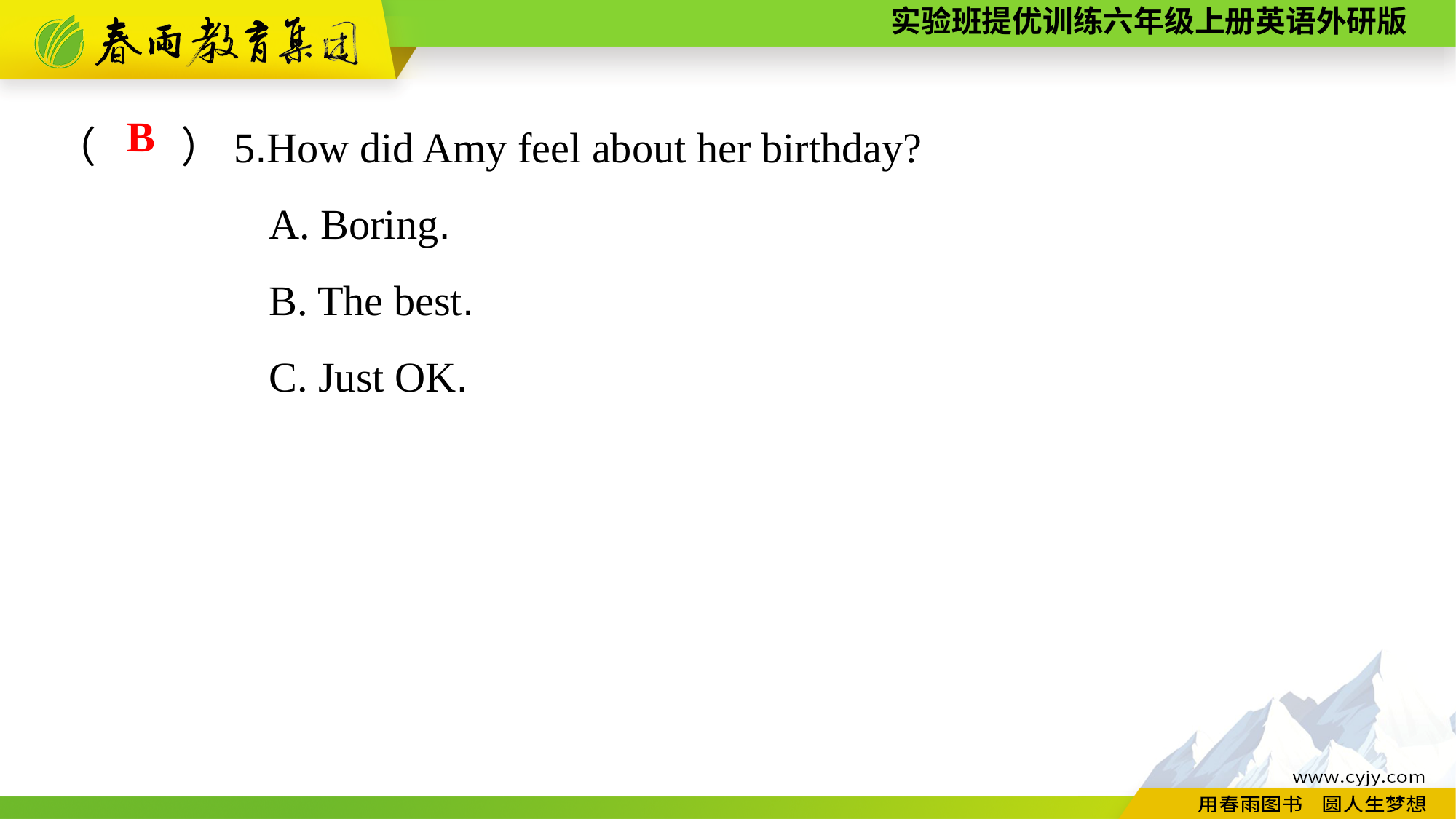

（　　）5.How did Amy feel about her birthday?
A. Boring.
B. The best.
C. Just OK.
B